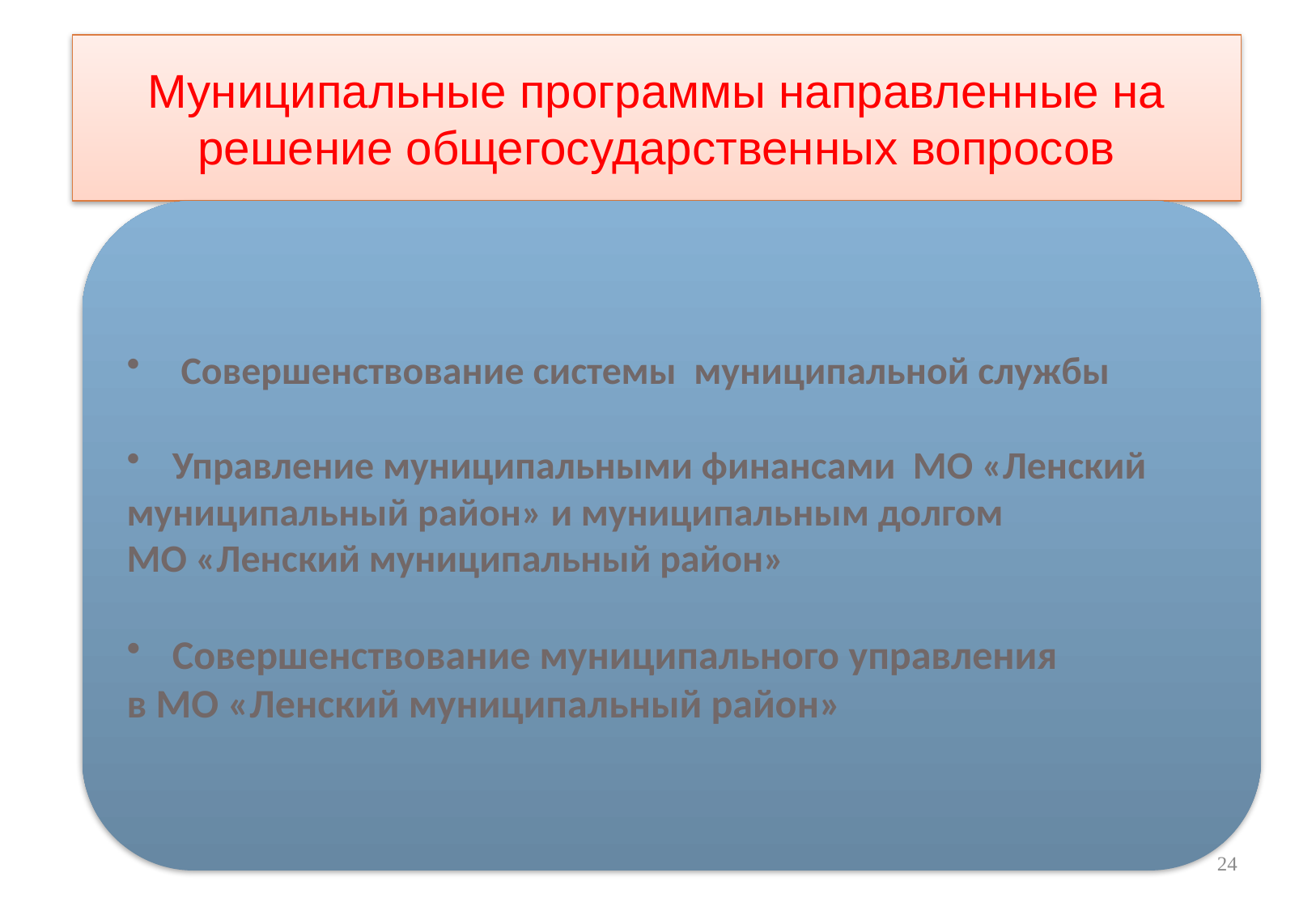

# Муниципальные программы направленные на решение общегосударственных вопросов
 Совершенствование системы  муниципальной службы

Управление муниципальными финансами  МО «Ленский
муниципальный район» и муниципальным долгом
МО «Ленский муниципальный район»

Совершенствование муниципального управления
в МО «Ленский муниципальный район»

24